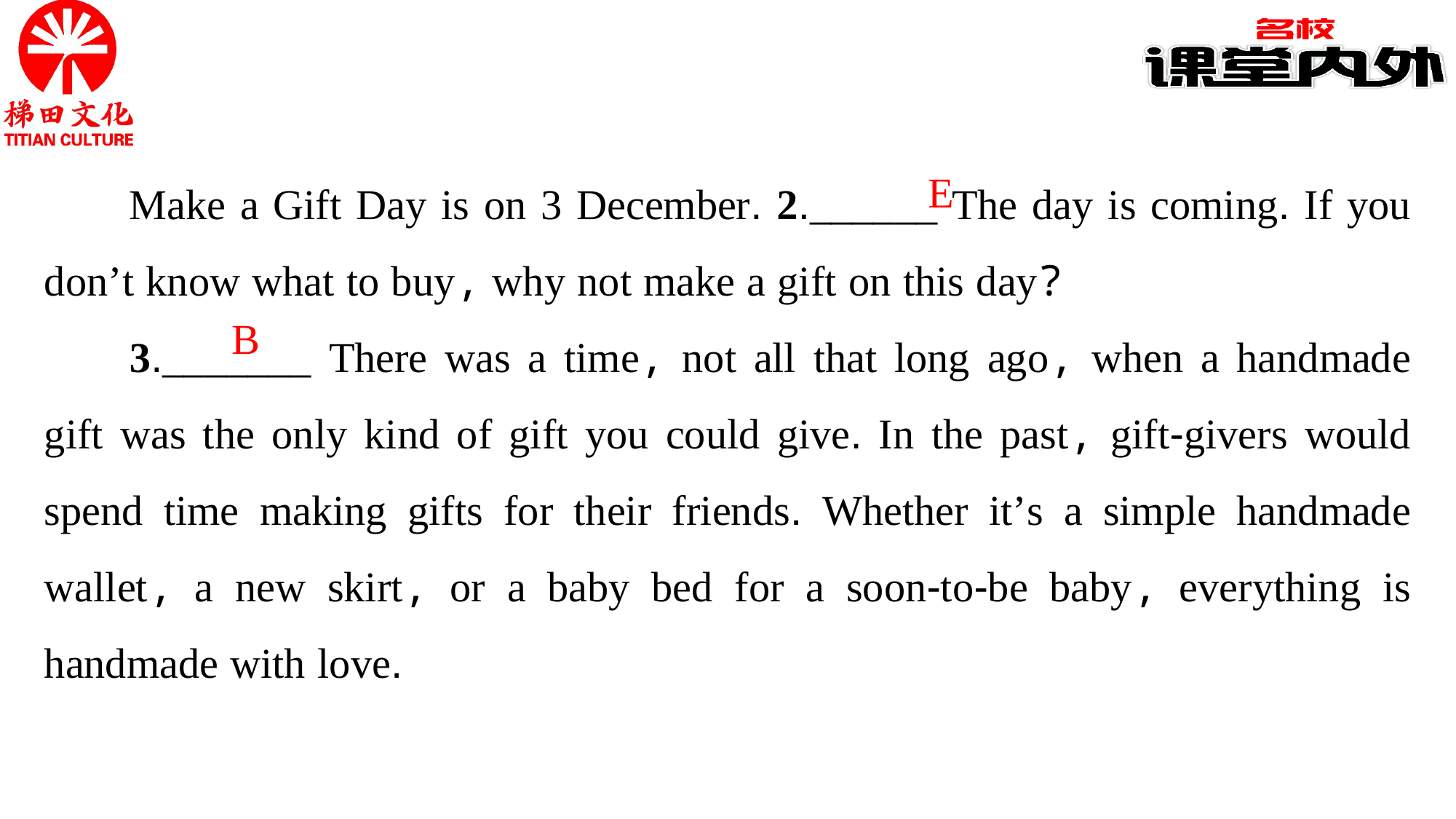

Make a Gift Day is on 3 December. 2.______ The day is coming. If you don’t know what to buy, why not make a gift on this day?
3._______ There was a time, not all that long ago, when a handmade gift was the only kind of gift you could give. In the past, gift-givers would spend time making gifts for their friends. Whether it’s a simple handmade wallet, a new skirt, or a baby bed for a soon-to-be baby, everything is handmade with love.
E
B